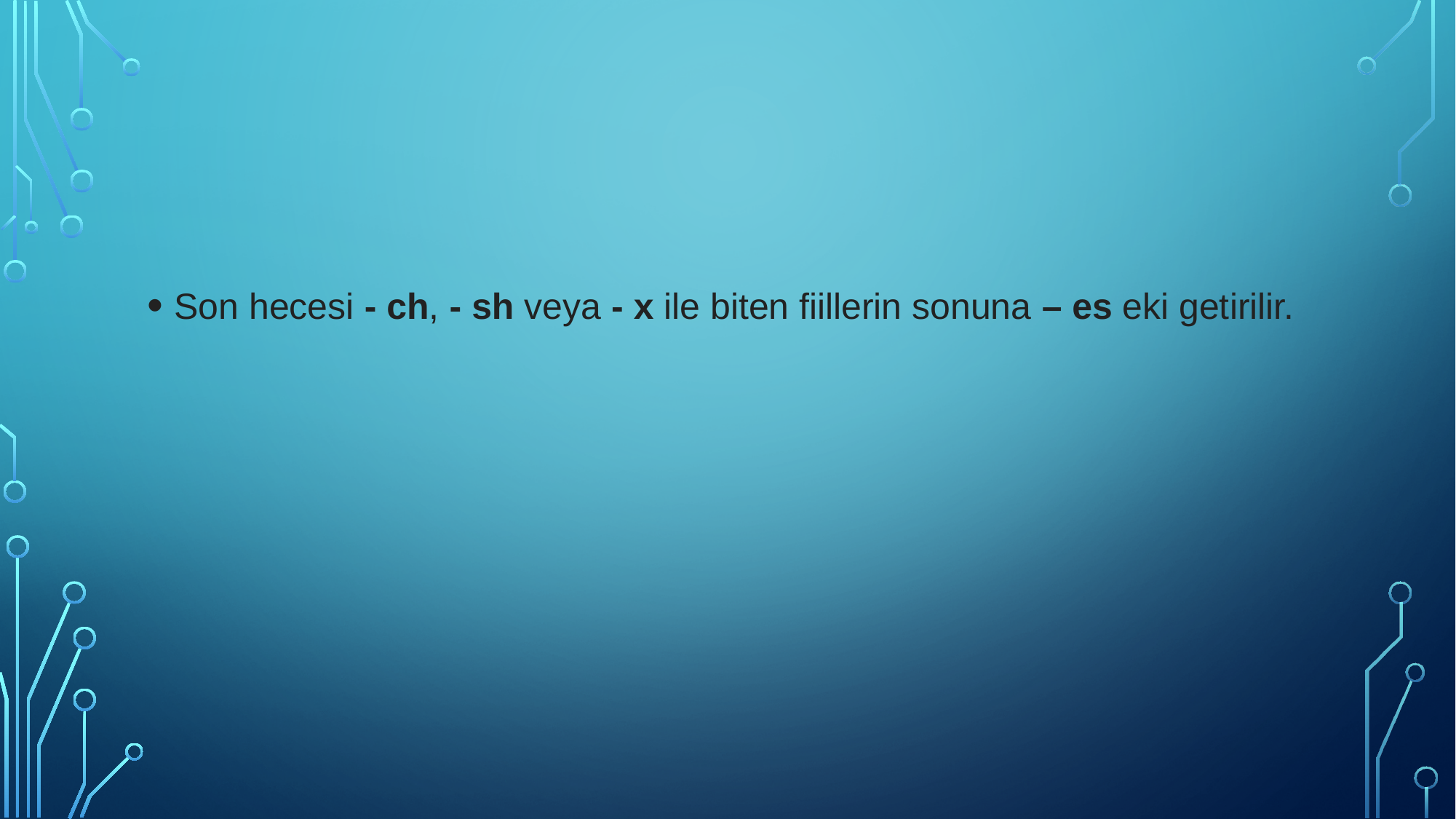

#
Son hecesi - ch, - sh veya - x ile biten fiillerin sonuna – es eki getirilir.